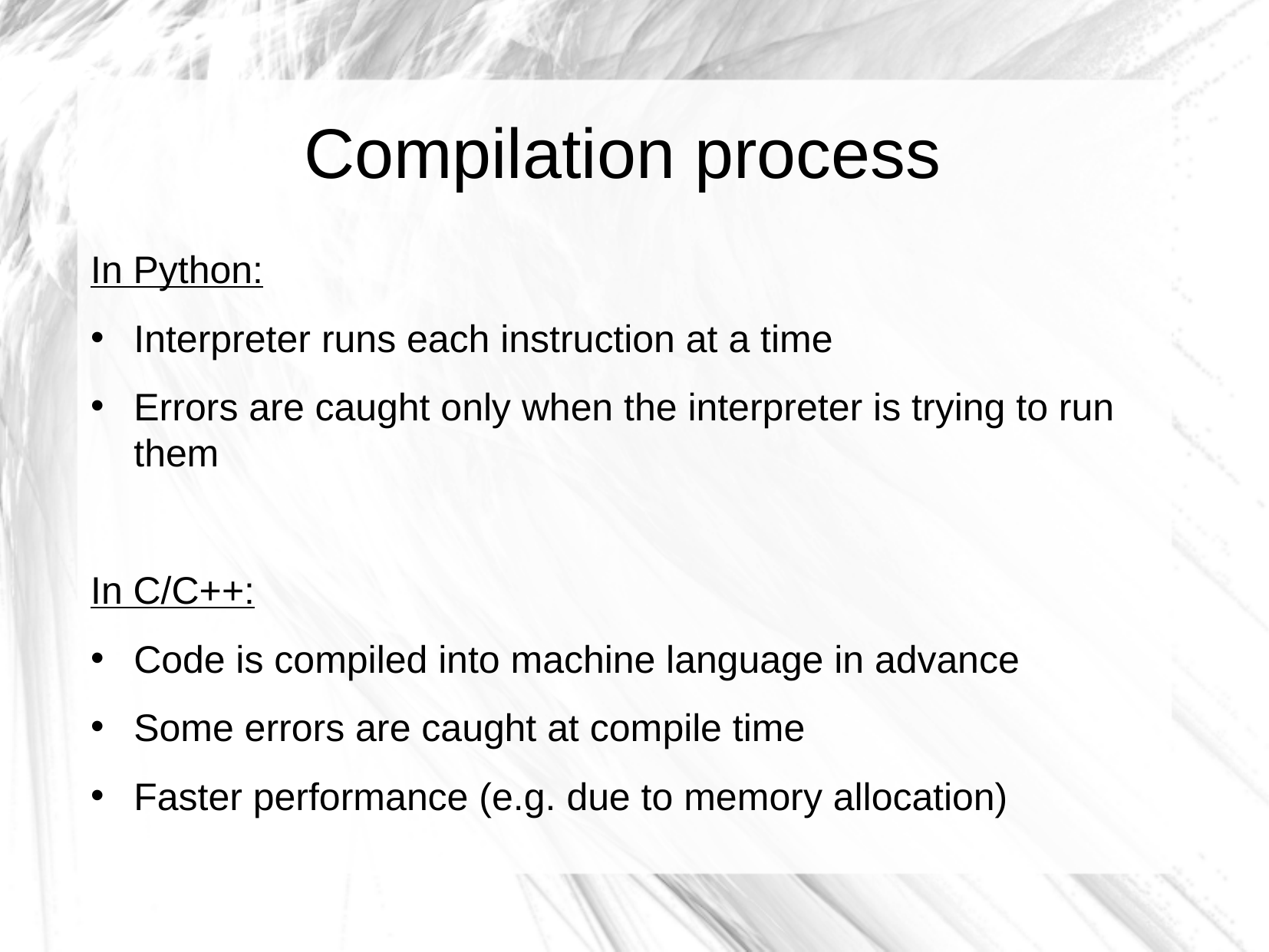

Compilation process
In Python:
Interpreter runs each instruction at a time
Errors are caught only when the interpreter is trying to run them

In C/C++:
Code is compiled into machine language in advance
Some errors are caught at compile time
Faster performance (e.g. due to memory allocation)